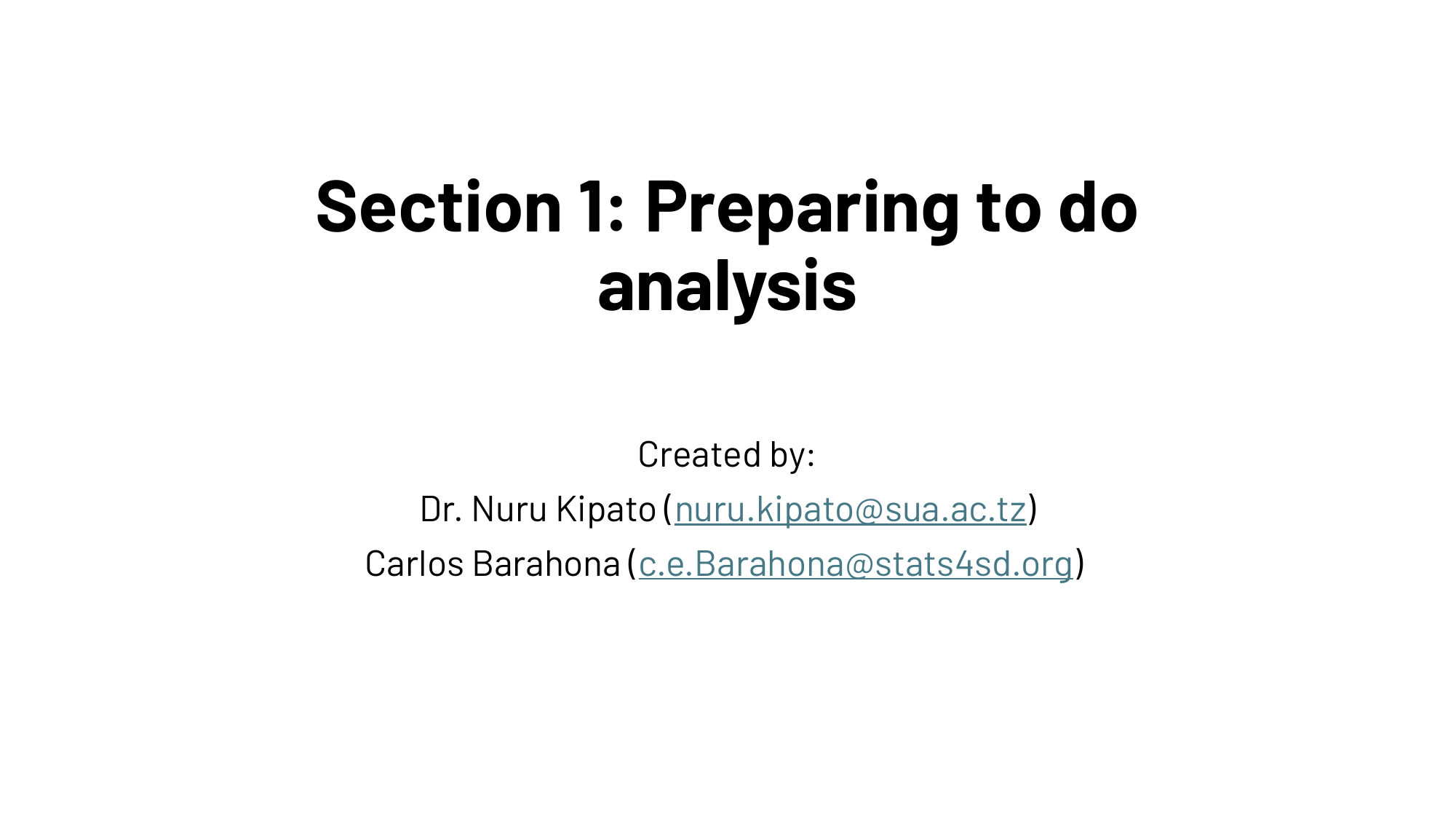

# Section 1: Preparing to do analysis
Created by:
Dr. Nuru Kipato (nuru.kipato@sua.ac.tz)
Carlos Barahona (c.e.Barahona@stats4sd.org)